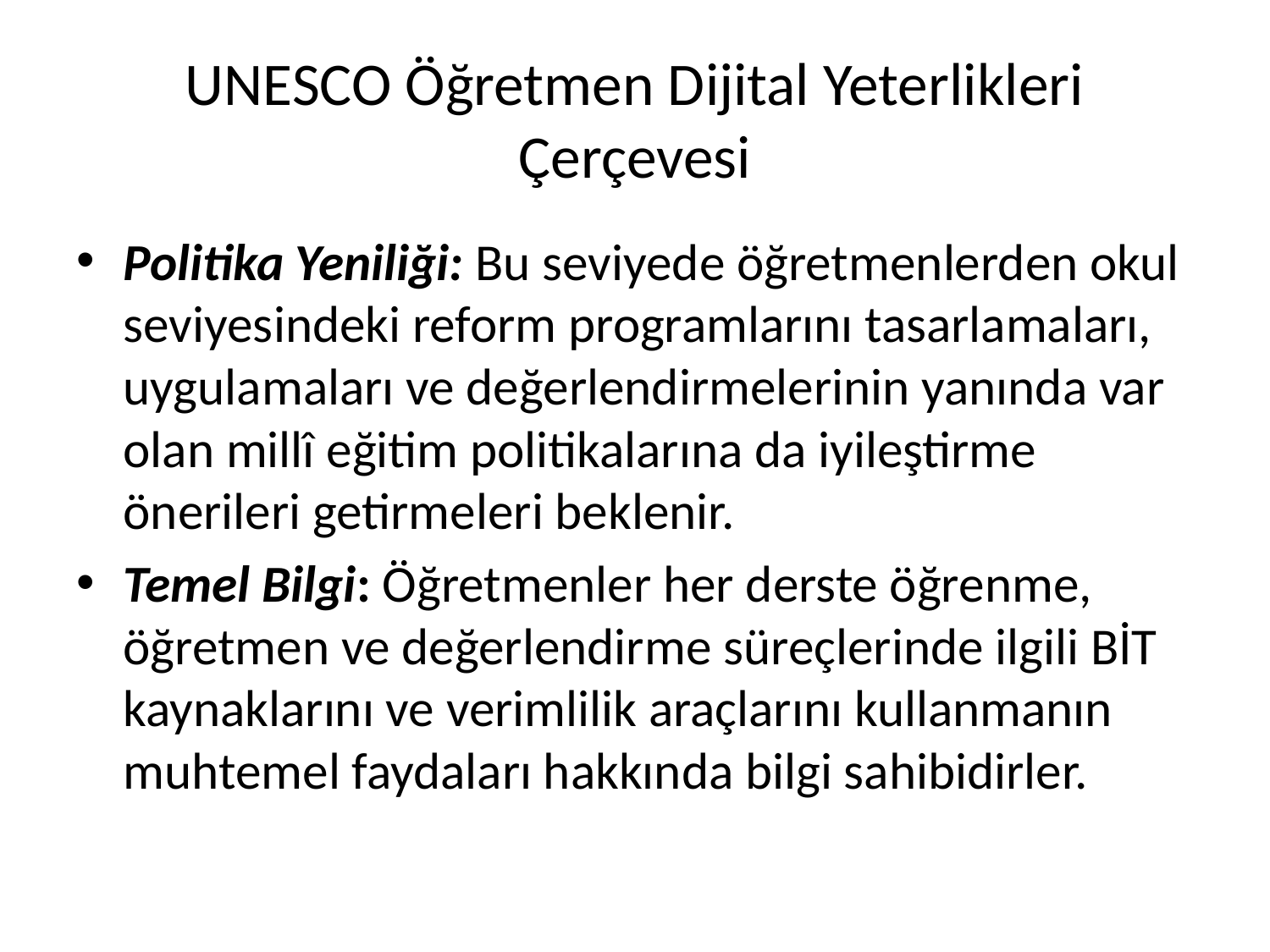

# UNESCO Öğretmen Dijital Yeterlikleri Çerçevesi
Politika Yeniliği: Bu seviyede öğretmenlerden okul seviyesindeki reform programlarını tasarlamaları, uygulamaları ve değerlendirmelerinin yanında var olan millî eğitim politikalarına da iyileştirme önerileri getirmeleri beklenir.
Temel Bilgi: Öğretmenler her derste öğrenme, öğretmen ve değerlendirme süreçlerinde ilgili BİT kaynaklarını ve verimlilik araçlarını kullanmanın muhtemel faydaları hakkında bilgi sahibidirler.